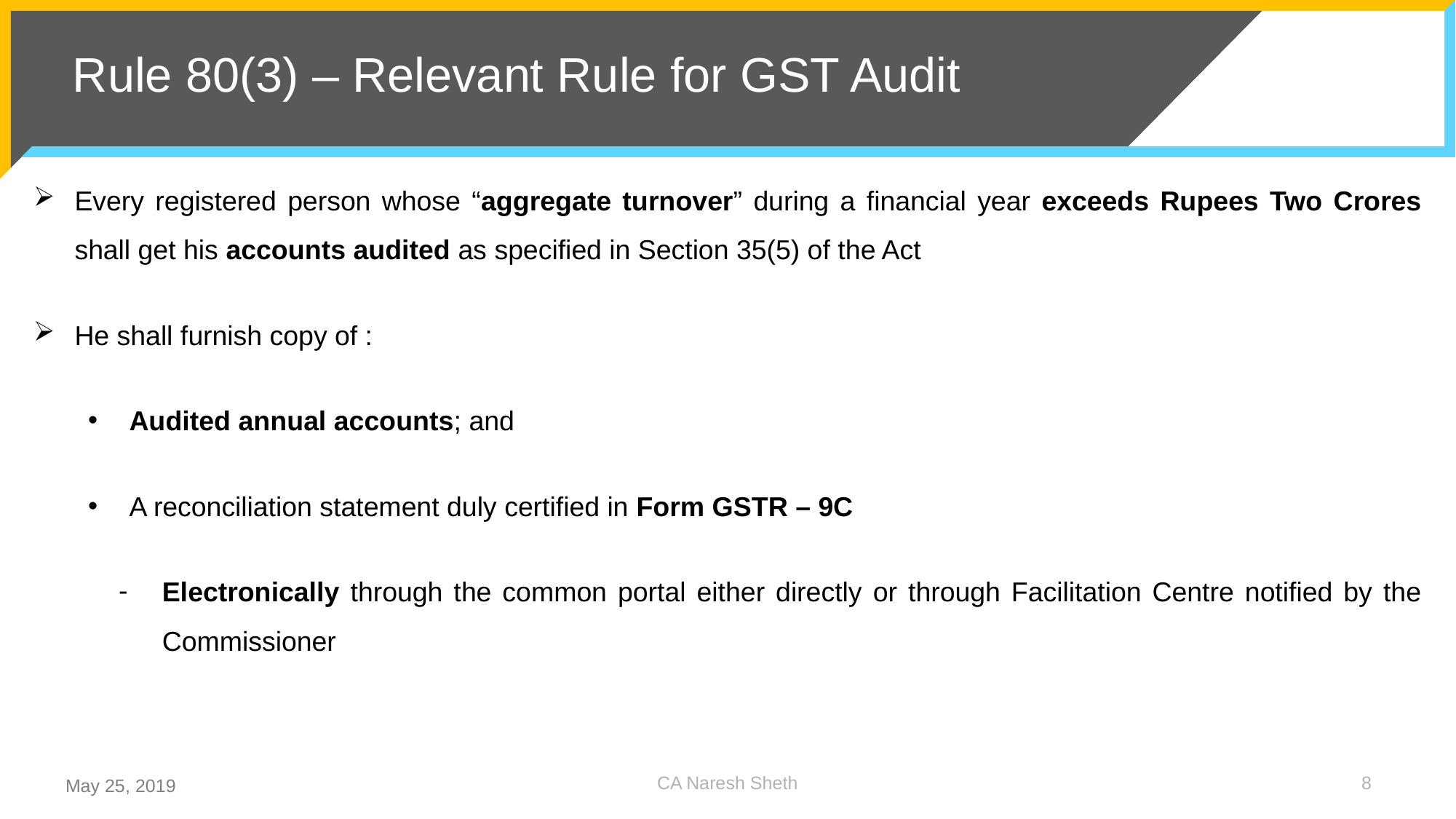

# Rule 80(3) – Relevant Rule for GST Audit
Every registered person whose “aggregate turnover” during a financial year exceeds Rupees Two Crores shall get his accounts audited as specified in Section 35(5) of the Act
He shall furnish copy of :
Audited annual accounts; and
A reconciliation statement duly certified in Form GSTR – 9C
Electronically through the common portal either directly or through Facilitation Centre notified by the Commissioner
CA Naresh Sheth
8
May 25, 2019